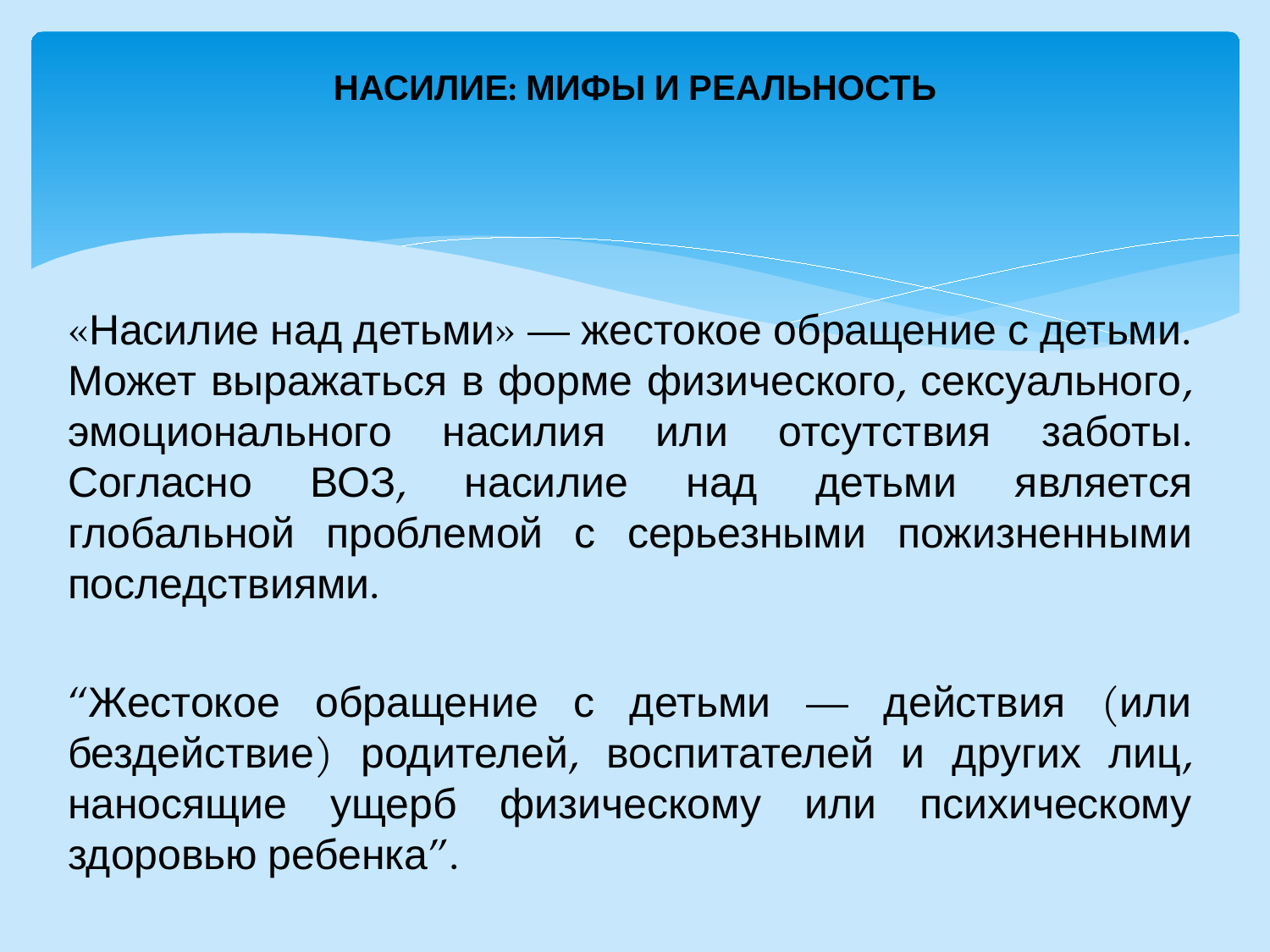

# НАСИЛИЕ: МИФЫ И РЕАЛЬНОСТЬ
«Насилие над детьми» — жестокое обращение с детьми. Может выражаться в форме физического, сексуального, эмоционального насилия или отсутствия заботы. Согласно ВОЗ, насилие над детьми является глобальной проблемой с серьезными пожизненными последствиями.

“Жестокое обращение с детьми — действия (или бездействие) родителей, воспитателей и других лиц, наносящие ущерб физическому или психическому здоровью ребенка”.